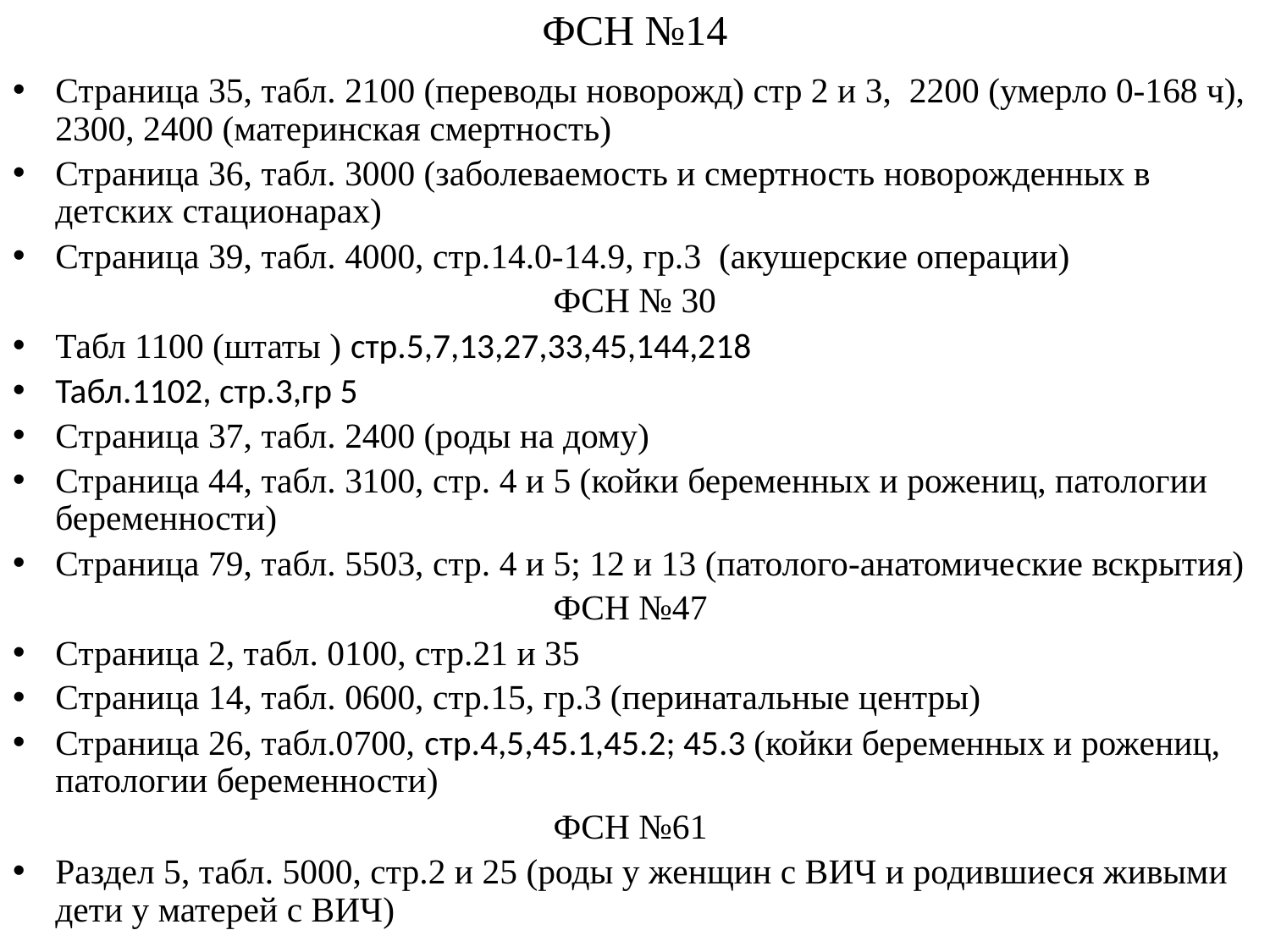

ФСН №14
Страница 35, табл. 2100 (переводы новорожд) стр 2 и 3,  2200 (умерло 0-168 ч), 2300, 2400 (материнская смертность)
Страница 36, табл. 3000 (заболеваемость и смертность новорожденных в детских стационарах)
Страница 39, табл. 4000, стр.14.0-14.9, гр.3  (акушерские операции)
ФСН № 30
Табл 1100 (штаты ) стр.5,7,13,27,33,45,144,218
Табл.1102, стр.3,гр 5
Страница 37, табл. 2400 (роды на дому)
Страница 44, табл. 3100, стр. 4 и 5 (койки беременных и рожениц, патологии беременности)
Страница 79, табл. 5503, стр. 4 и 5; 12 и 13 (патолого-анатомические вскрытия)
ФСН №47
Страница 2, табл. 0100, стр.21 и 35
Страница 14, табл. 0600, стр.15, гр.3 (перинатальные центры)
Страница 26, табл.0700, стр.4,5,45.1,45.2; 45.3 (койки беременных и рожениц, патологии беременности)
ФСН №61
Раздел 5, табл. 5000, стр.2 и 25 (роды у женщин с ВИЧ и родившиеся живыми дети у матерей с ВИЧ)